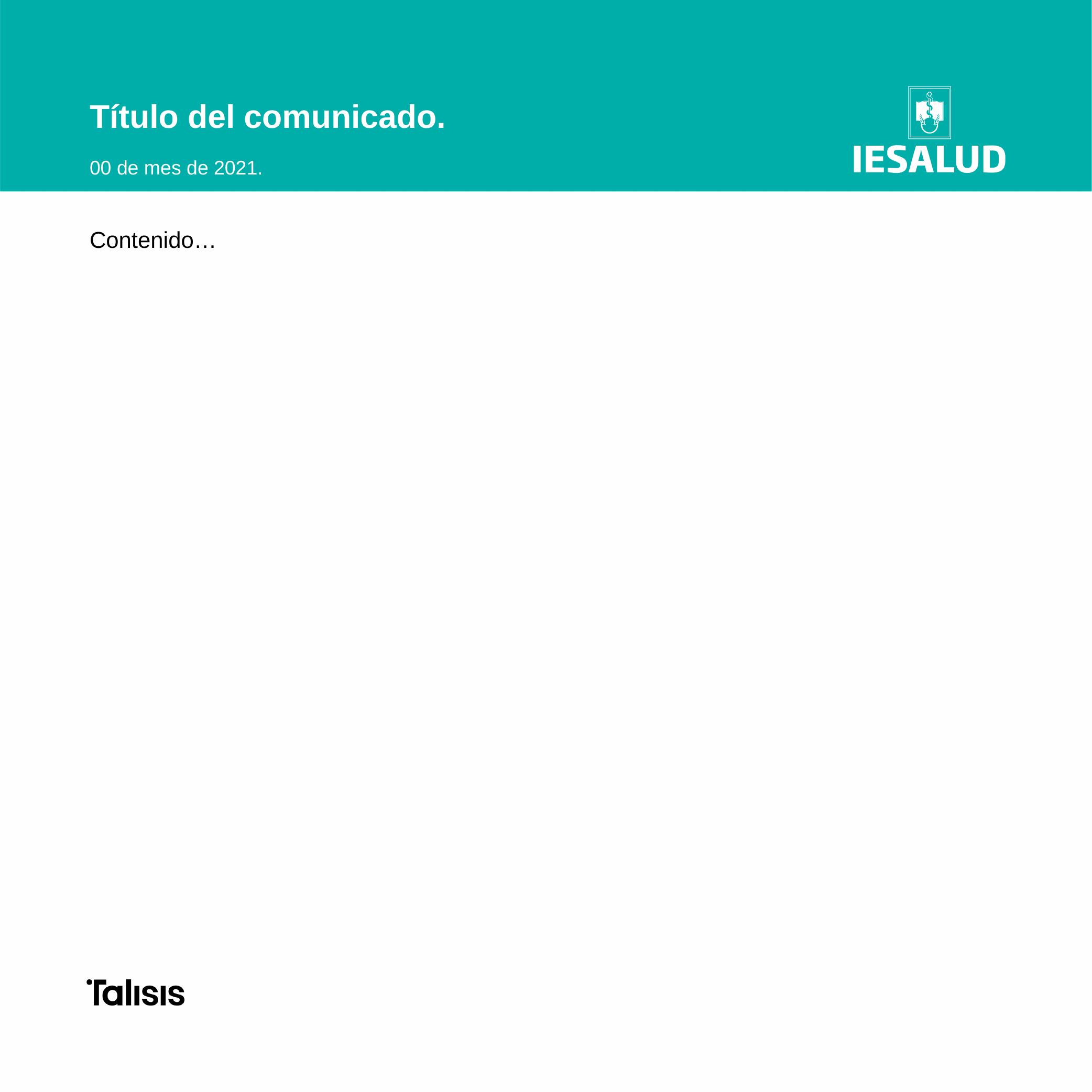

Título del comunicado.
00 de mes de 2021.
Contenido…